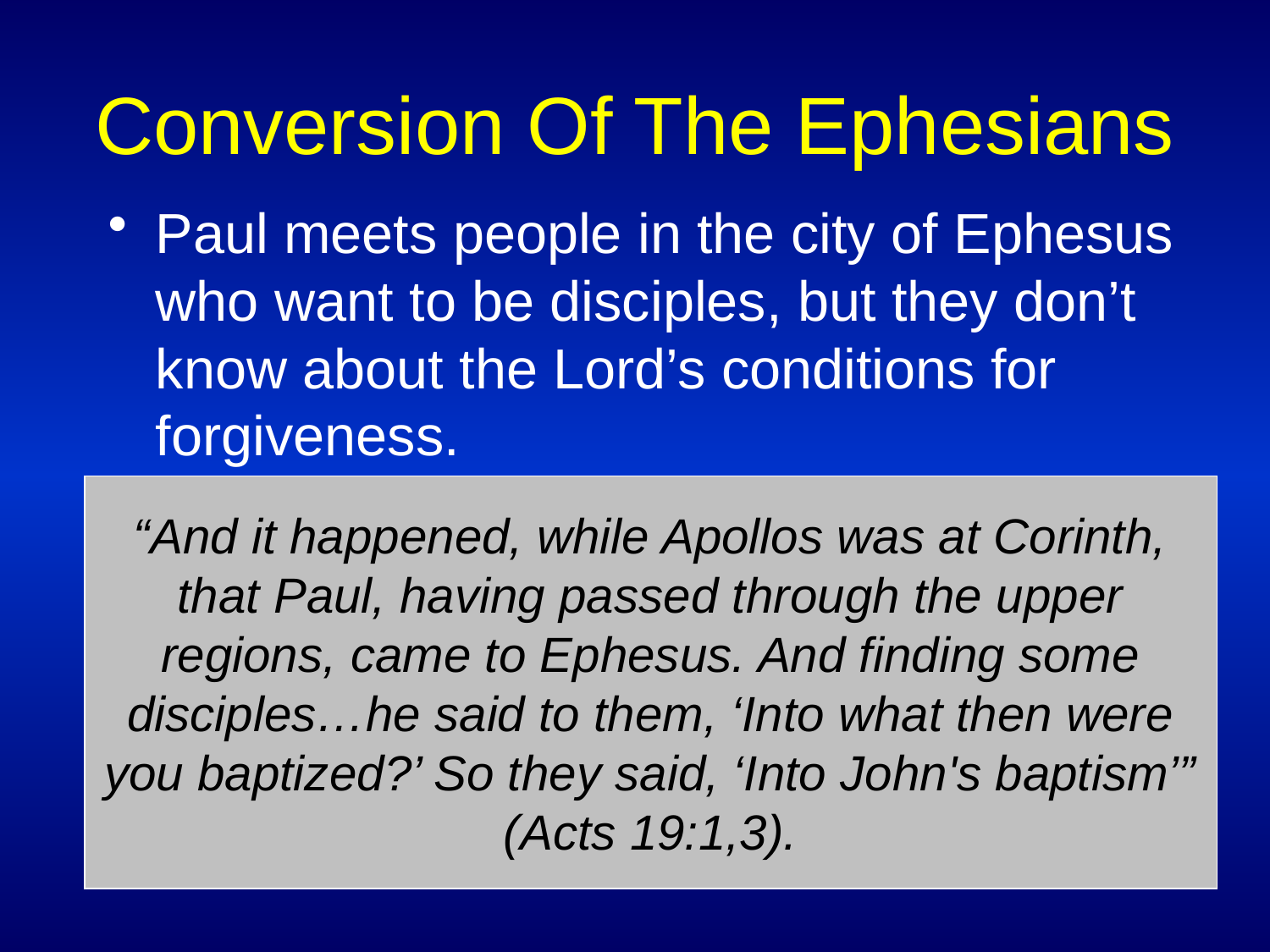

# Conversion Of The Ephesians
Paul meets people in the city of Ephesus who want to be disciples, but they don’t know about the Lord’s conditions for forgiveness.
“And it happened, while Apollos was at Corinth, that Paul, having passed through the upper regions, came to Ephesus. And finding some disciples…he said to them, ‘Into what then were you baptized?’ So they said, ‘Into John's baptism’” (Acts 19:1,3).